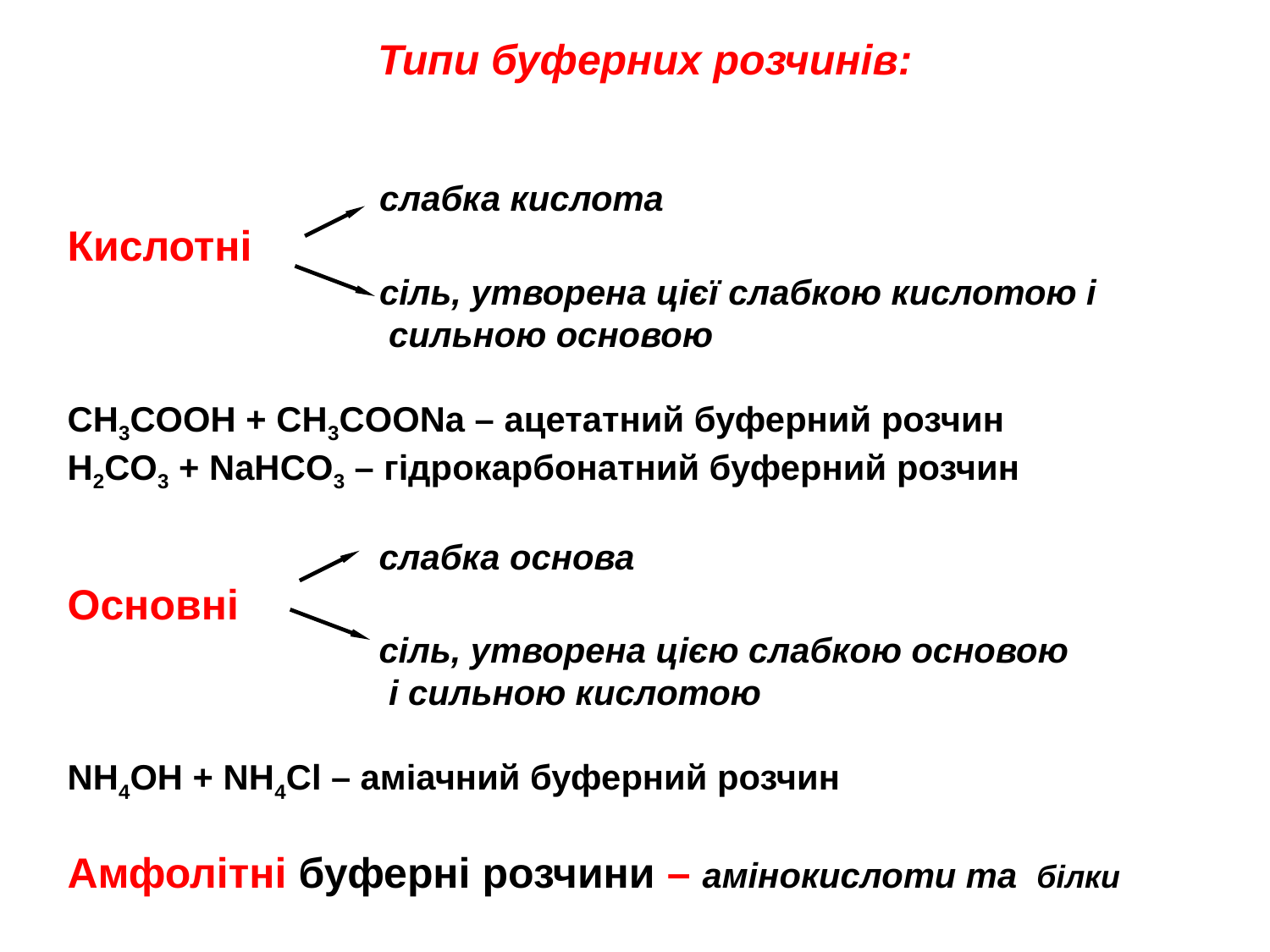

Типи буферних розчинів:

	                   слабка кислота
Кислотні
	                   сіль, утворена цієї слабкою кислотою і
                                 сильною основою

CH3COOH + CH3COONa – ацетатний буферний розчин
H2CO3 + NaHCO3 – гідрокарбонатний буферний розчин

                                слабка основа
Основні
                                сіль, утворена цією слабкою основою
                                 і сильною кислотою

NH4OH + NH4Cl – аміачний буферний розчин

Амфолітні буферні розчини – амінокислоти та  білки